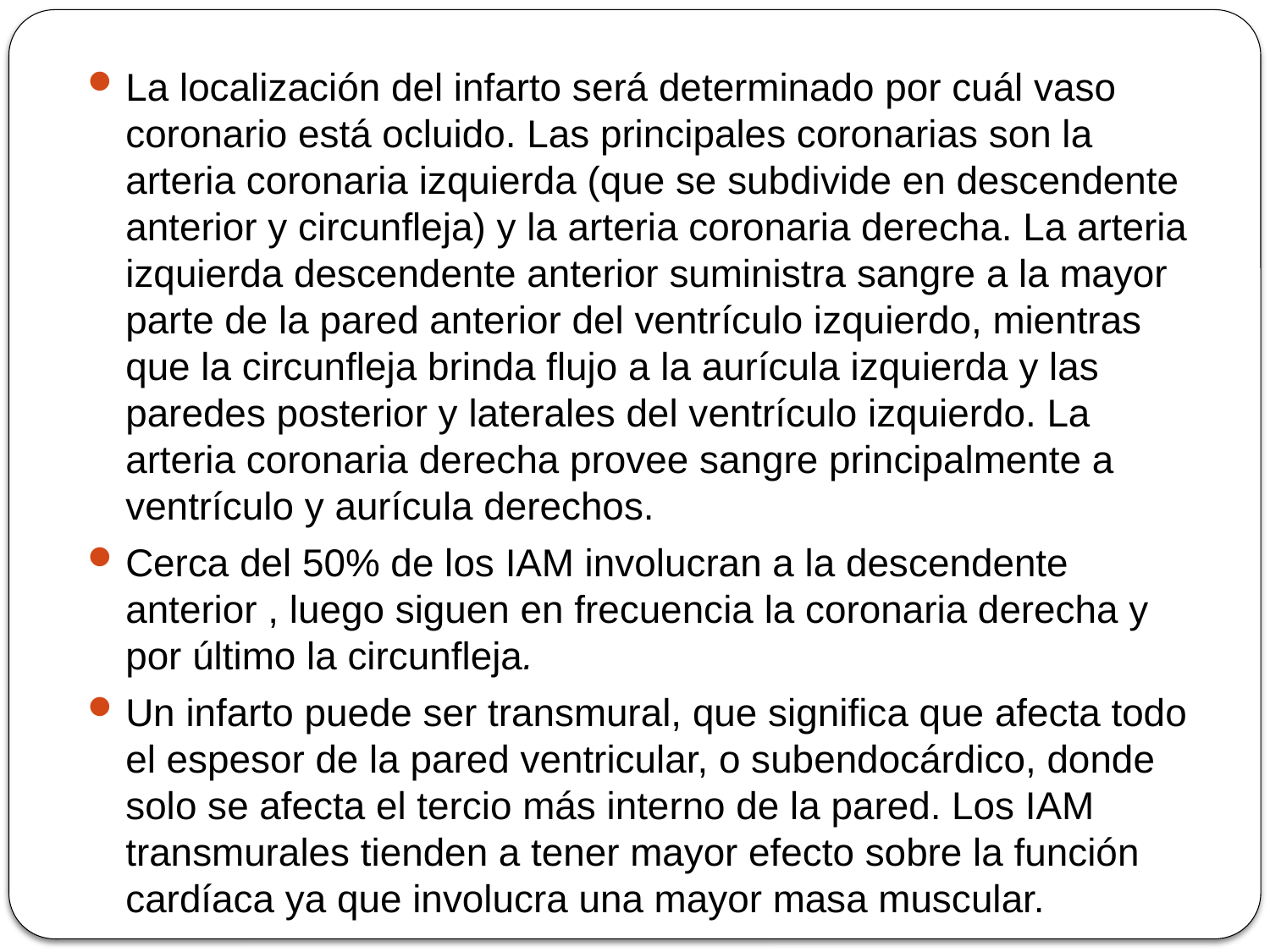

La localización del infarto será determinado por cuál vaso coronario está ocluido. Las principales coronarias son la arteria coronaria izquierda (que se subdivide en descendente anterior y circunfleja) y la arteria coronaria derecha. La arteria izquierda descendente anterior suministra sangre a la mayor parte de la pared anterior del ventrículo izquierdo, mientras que la circunfleja brinda flujo a la aurícula izquierda y las paredes posterior y laterales del ventrículo izquierdo. La arteria coronaria derecha provee sangre principalmente a ventrículo y aurícula derechos.
Cerca del 50% de los IAM involucran a la descendente anterior , luego siguen en frecuencia la coronaria derecha y por último la circunfleja.
Un infarto puede ser transmural, que significa que afecta todo el espesor de la pared ventricular, o subendocárdico, donde solo se afecta el tercio más interno de la pared. Los IAM transmurales tienden a tener mayor efecto sobre la función cardíaca ya que involucra una mayor masa muscular.